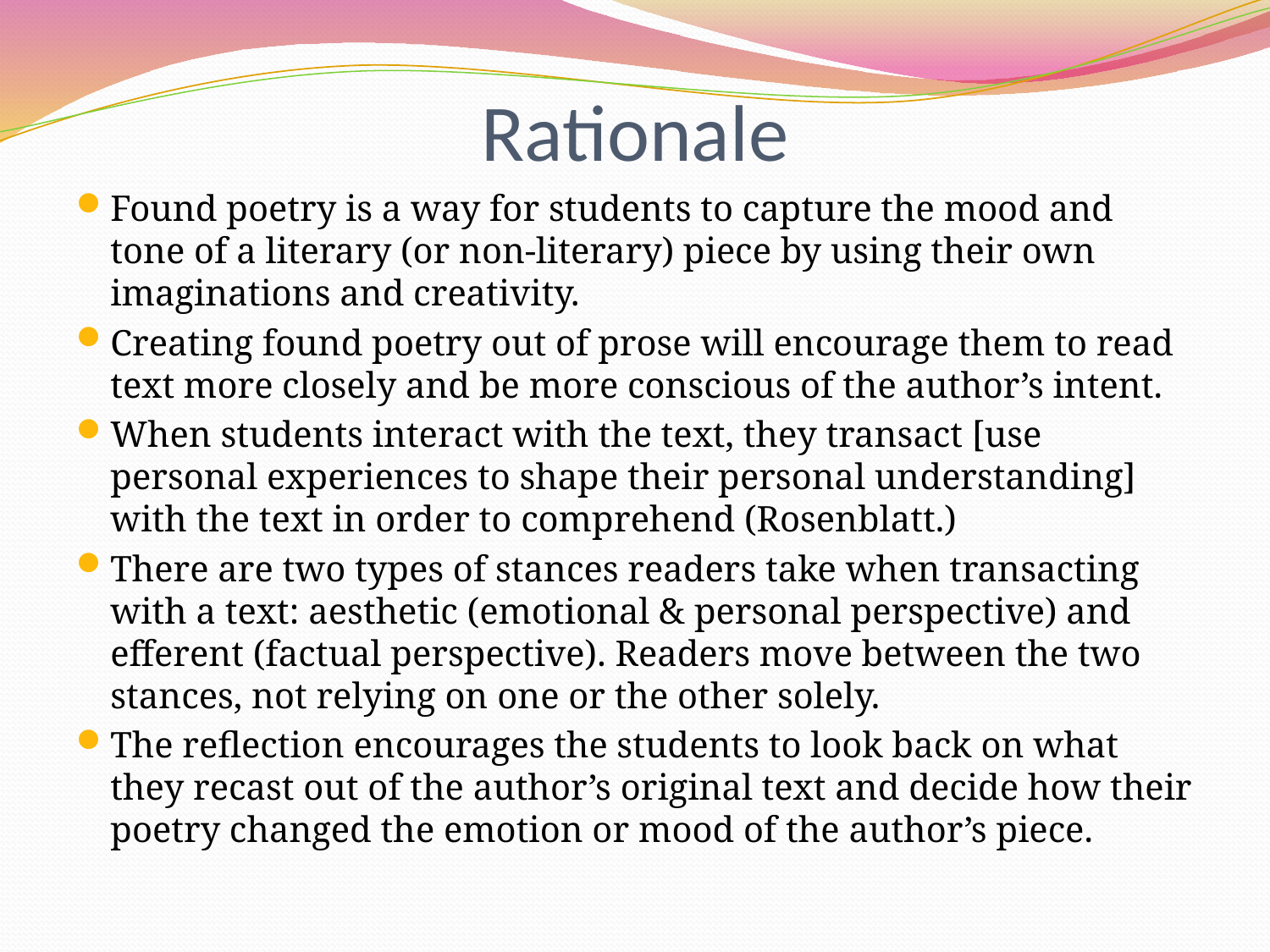

# Rationale
Found poetry is a way for students to capture the mood and tone of a literary (or non-literary) piece by using their own imaginations and creativity.
Creating found poetry out of prose will encourage them to read text more closely and be more conscious of the author’s intent.
When students interact with the text, they transact [use personal experiences to shape their personal understanding] with the text in order to comprehend (Rosenblatt.)
There are two types of stances readers take when transacting with a text: aesthetic (emotional & personal perspective) and efferent (factual perspective). Readers move between the two stances, not relying on one or the other solely.
The reflection encourages the students to look back on what they recast out of the author’s original text and decide how their poetry changed the emotion or mood of the author’s piece.